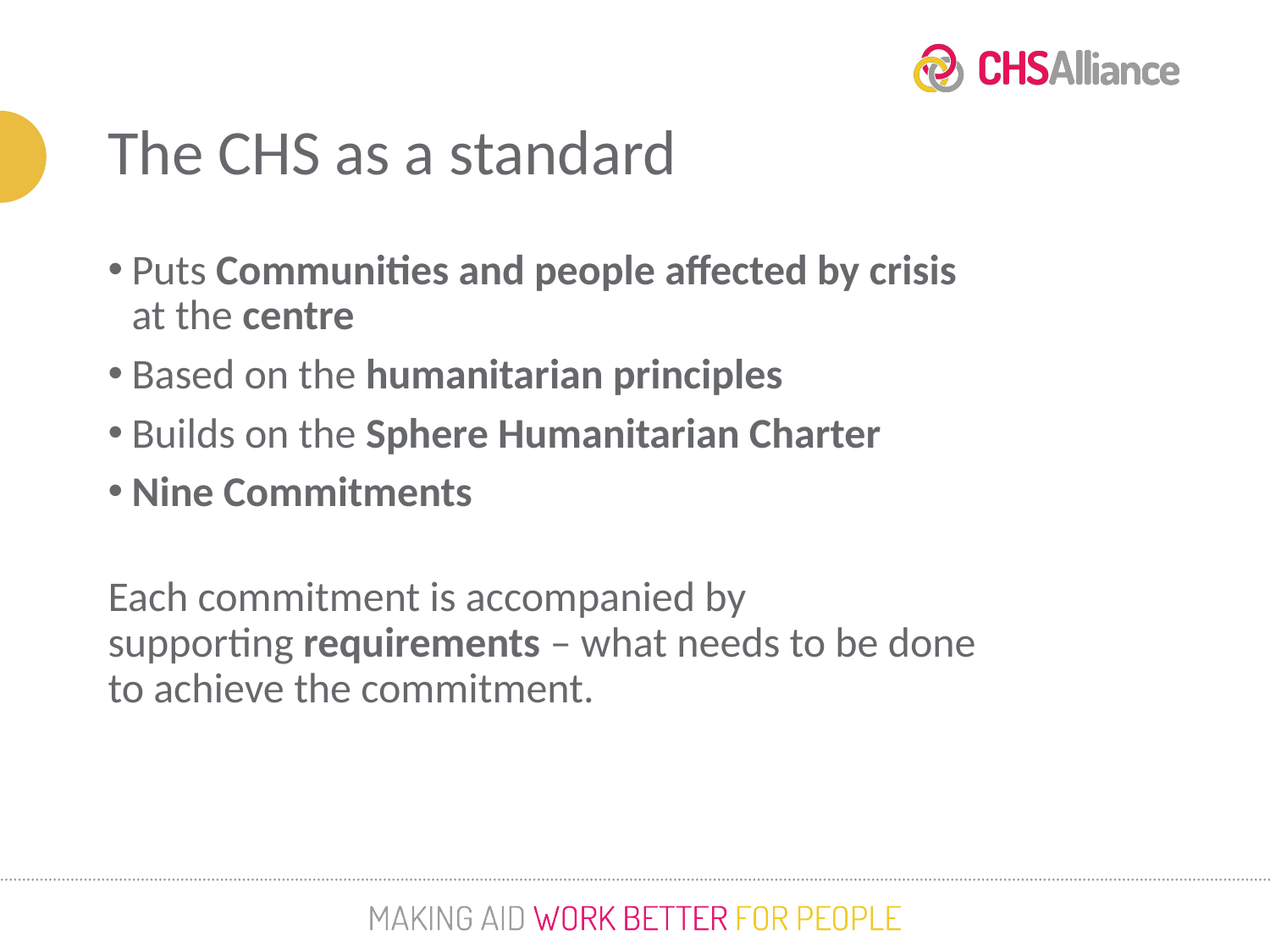

The CHS as a standard

Puts Communities and people affected by crisis at the centre
Based on the humanitarian principles
Builds on the Sphere Humanitarian Charter
Nine Commitments

Each commitment is accompanied by
supporting requirements – what needs to be done to achieve the commitment.